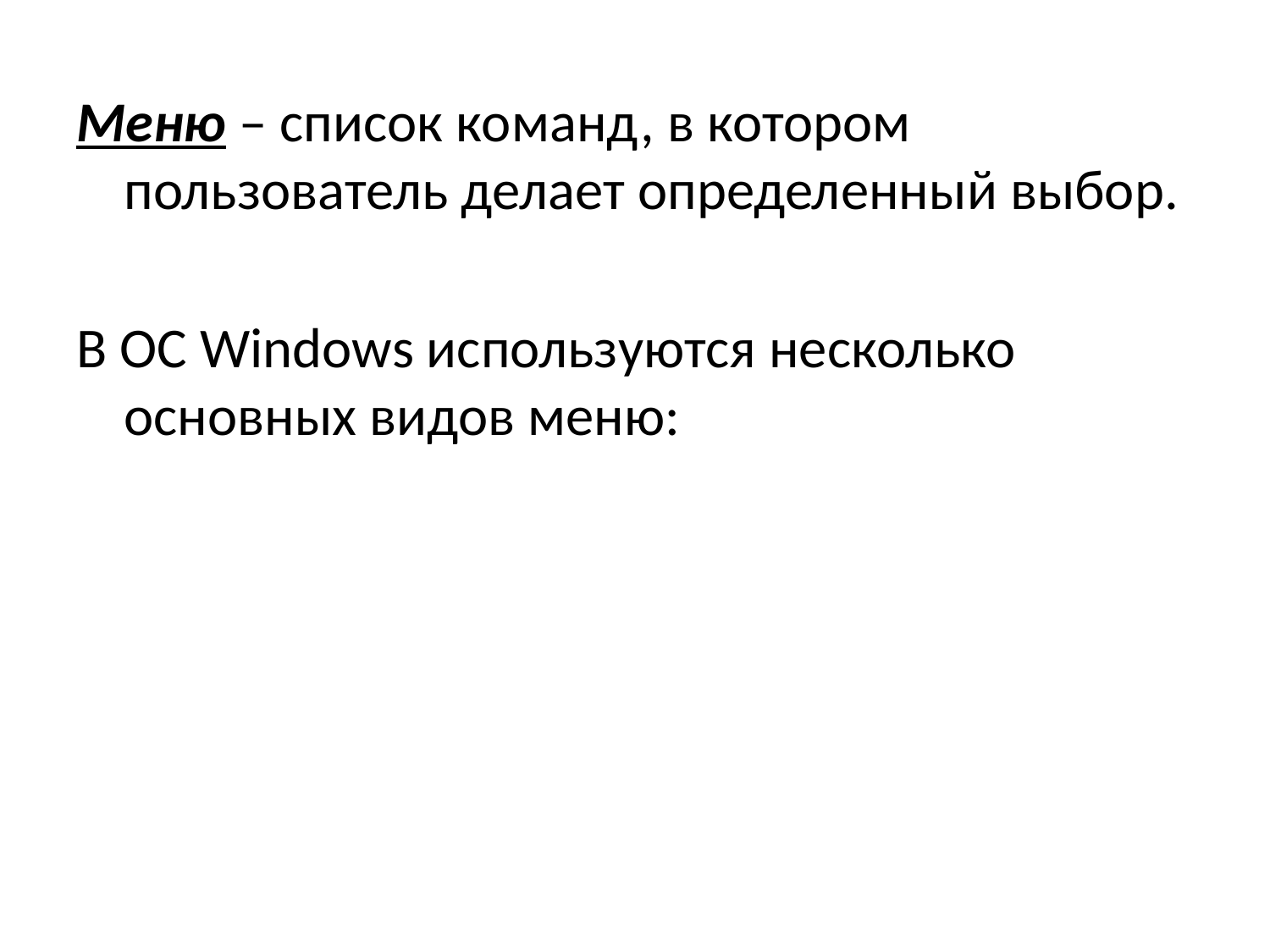

Меню – список команд, в котором пользователь делает определенный выбор.

В ОС Windows используются несколько основных видов меню: